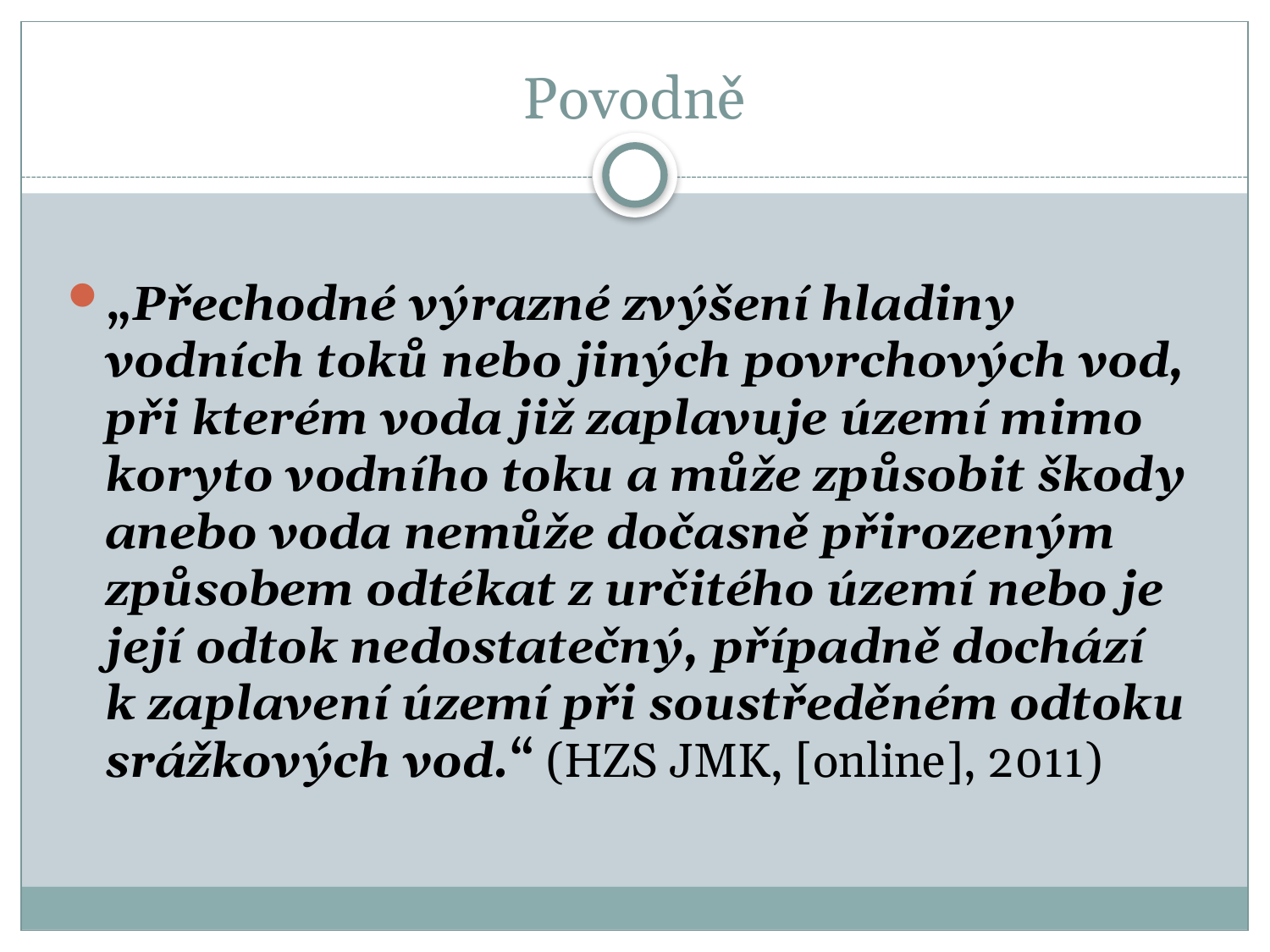

# Povodně
„Přechodné výrazné zvýšení hladiny vodních toků nebo jiných povrchových vod, při kterém voda již zaplavuje území mimo koryto vodního toku a může způsobit škody anebo voda nemůže dočasně přirozeným způsobem odtékat z určitého území nebo je její odtok nedostatečný, případně dochází k zaplavení území při soustředěném odtoku srážkových vod.“ (HZS JMK, [online], 2011)